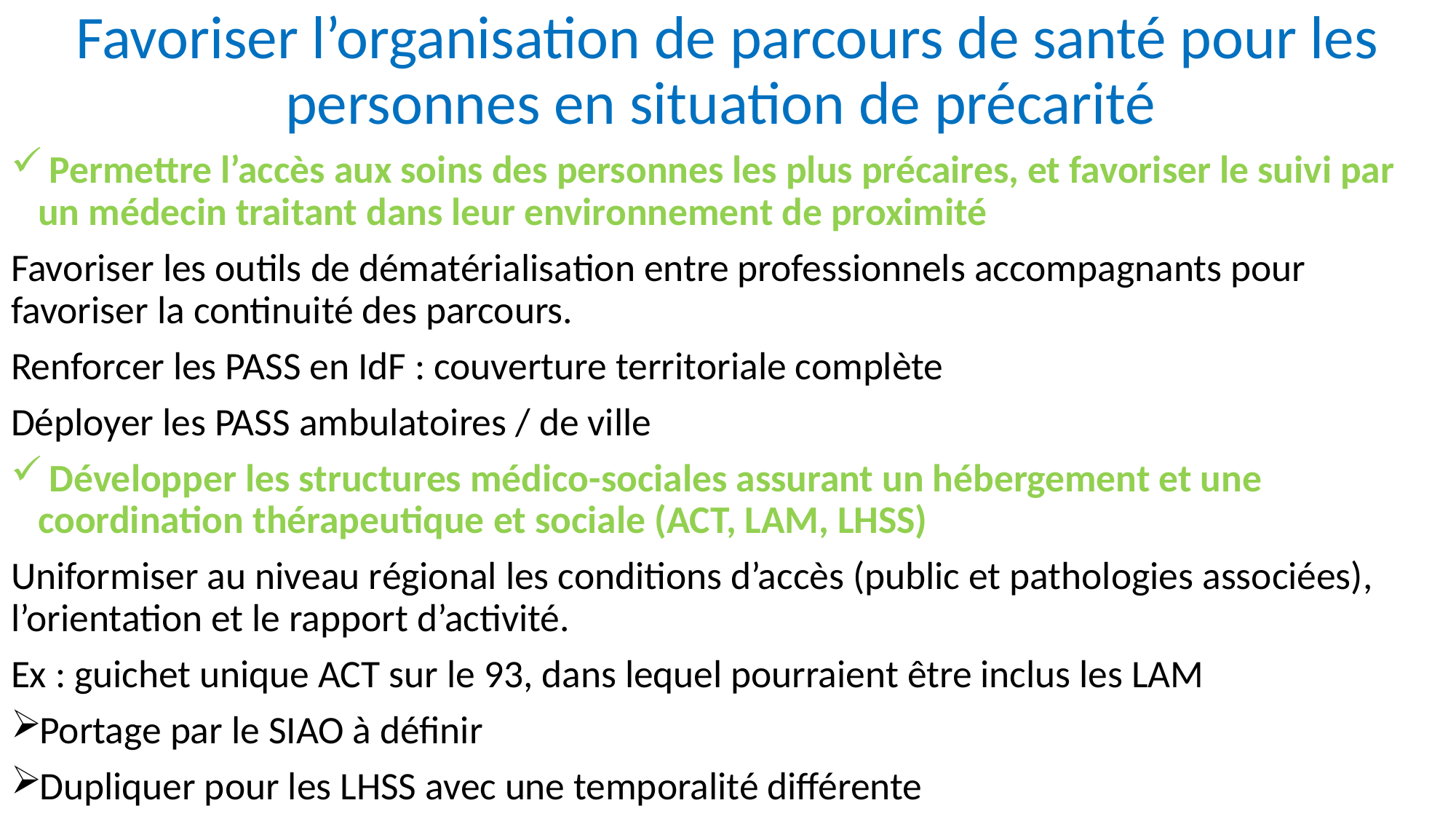

# Favoriser l’organisation de parcours de santé pour les personnes en situation de précarité
 Permettre l’accès aux soins des personnes les plus précaires, et favoriser le suivi par un médecin traitant dans leur environnement de proximité
Favoriser les outils de dématérialisation entre professionnels accompagnants pour favoriser la continuité des parcours.
Renforcer les PASS en IdF : couverture territoriale complète
Déployer les PASS ambulatoires / de ville
 Développer les structures médico-sociales assurant un hébergement et une coordination thérapeutique et sociale (ACT, LAM, LHSS)
Uniformiser au niveau régional les conditions d’accès (public et pathologies associées), l’orientation et le rapport d’activité.
Ex : guichet unique ACT sur le 93, dans lequel pourraient être inclus les LAM
Portage par le SIAO à définir
Dupliquer pour les LHSS avec une temporalité différente